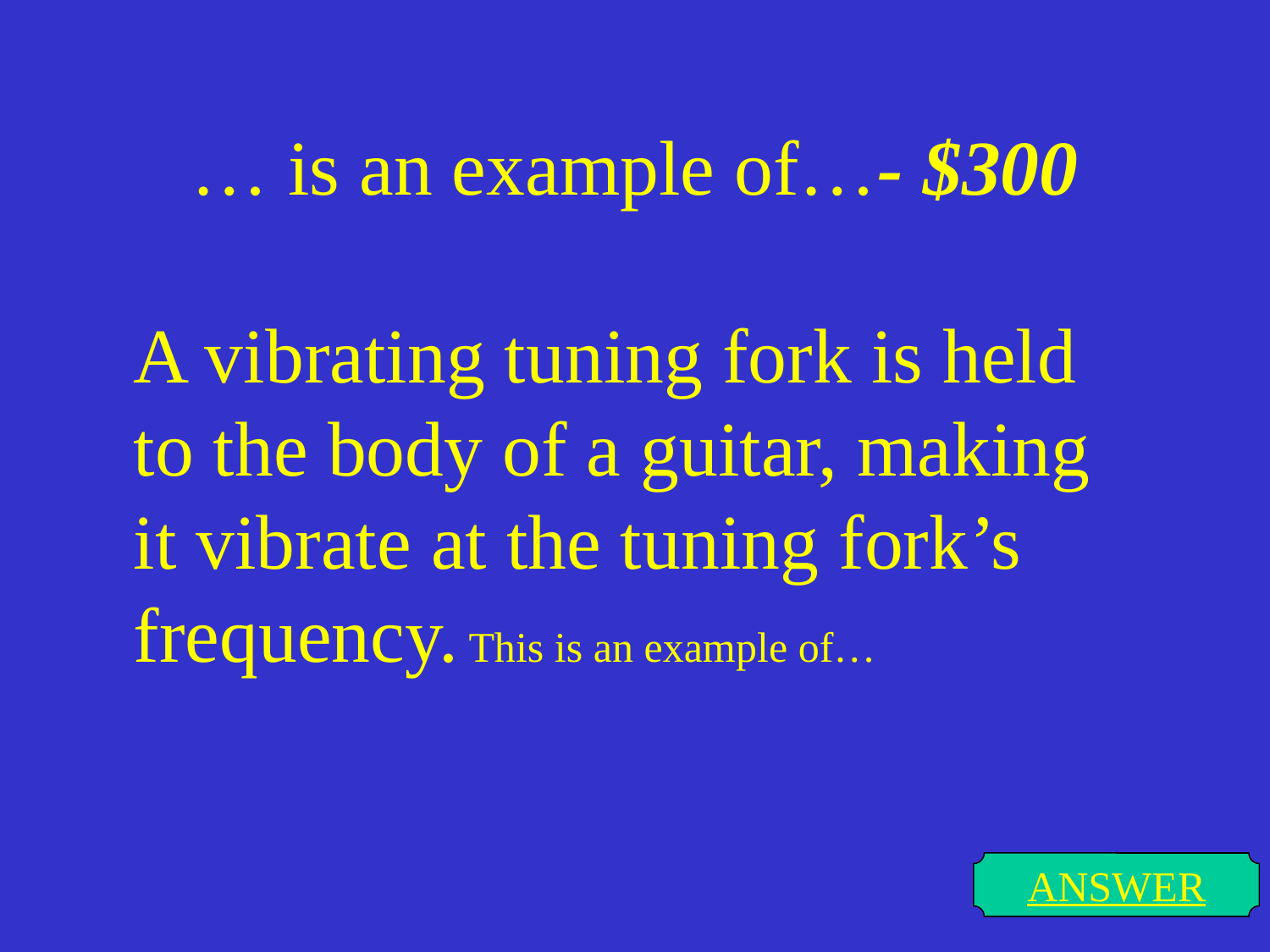

# … is an example of…- $300
A vibrating tuning fork is held to the body of a guitar, making it vibrate at the tuning fork’s frequency. This is an example of…

ANSWER